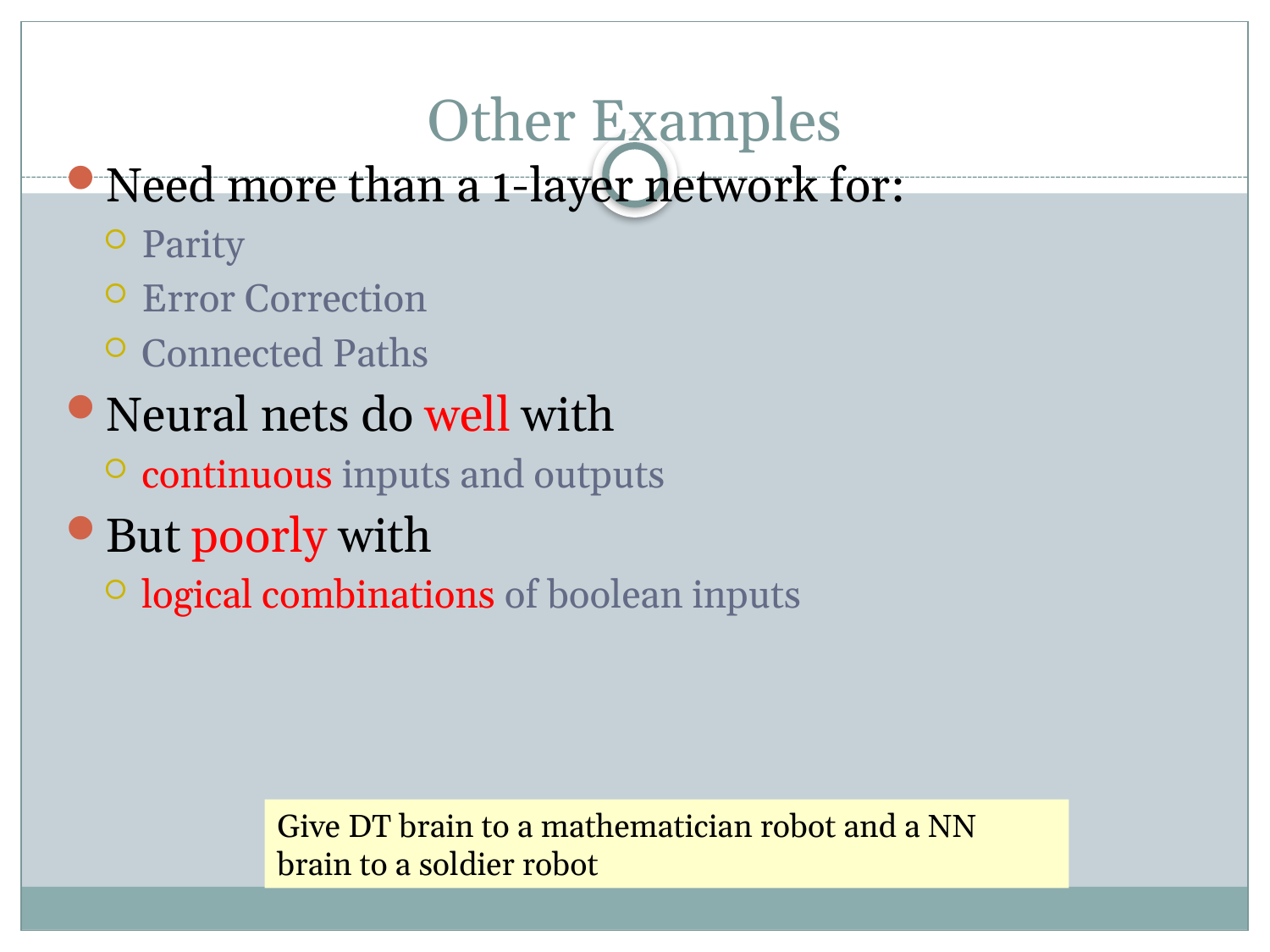

# Other Examples
Need more than a 1-layer network for:
Parity
Error Correction
Connected Paths
Neural nets do well with
continuous inputs and outputs
But poorly with
logical combinations of boolean inputs
Give DT brain to a mathematician robot and a NN brain to a soldier robot